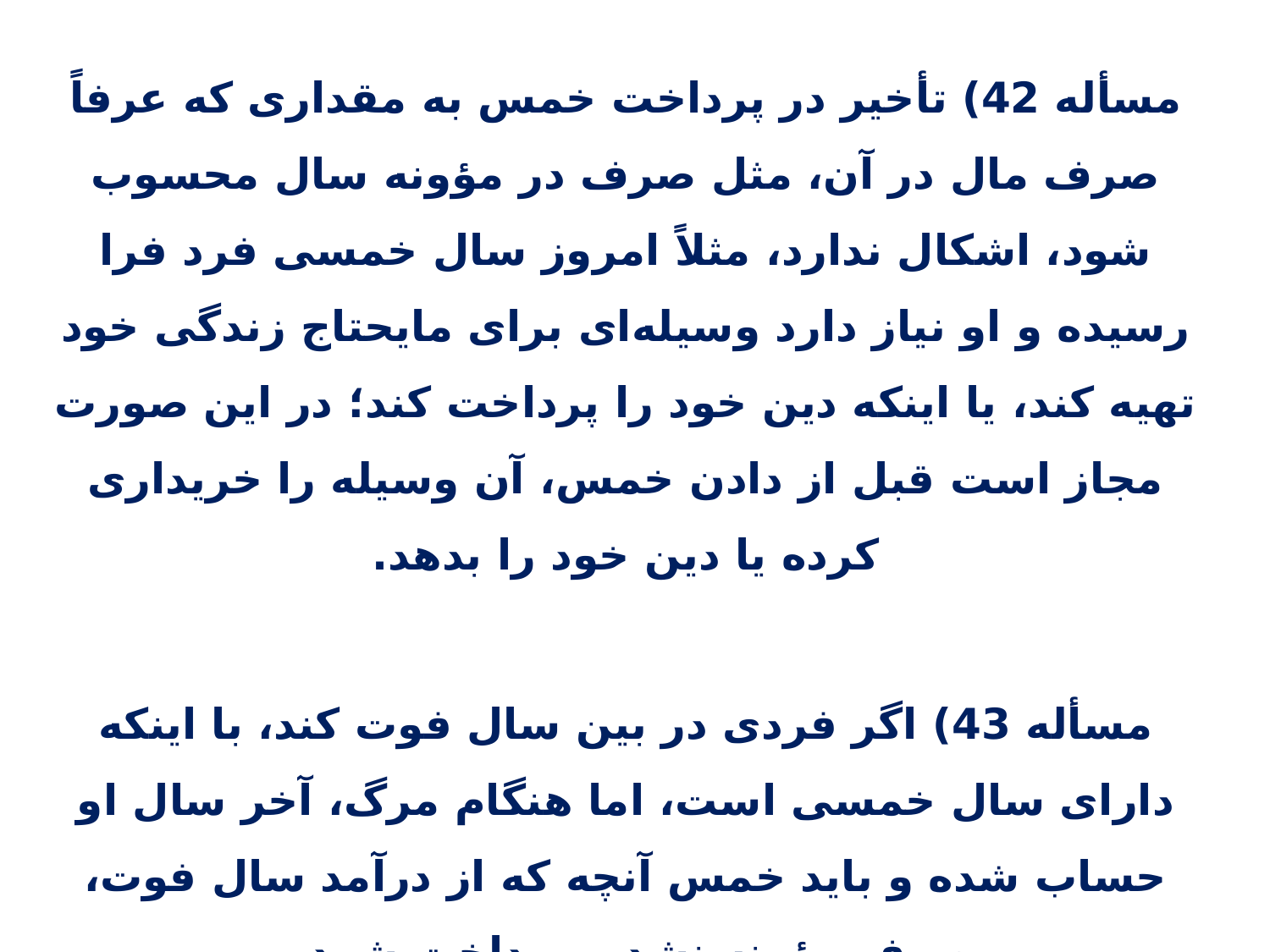

مسأله 42) تأخیر در پرداخت خمس به مقداری که عرفاً صرف مال در آن، مثل صرف در مؤونه سال محسوب شود، اشکال ندارد، مثلاً امروز سال خمسی فرد فرا رسیده و او نیاز دارد وسیله‌ای برای مایحتاج زندگی خود تهیه کند، یا اینکه دین خود را پرداخت کند؛ در این صورت مجاز است قبل از دادن خمس، آن وسیله را خریداری کرده یا دین خود را بدهد.

مسأله 43) اگر فردی در بین سال فوت كند، با اینکه دارای سال خمسی است، اما هنگام مرگ، آخر سال او حساب شده و باید خمس آنچه که از درآمد سال فوت، صرف مؤونه نشده، پرداخت شود .